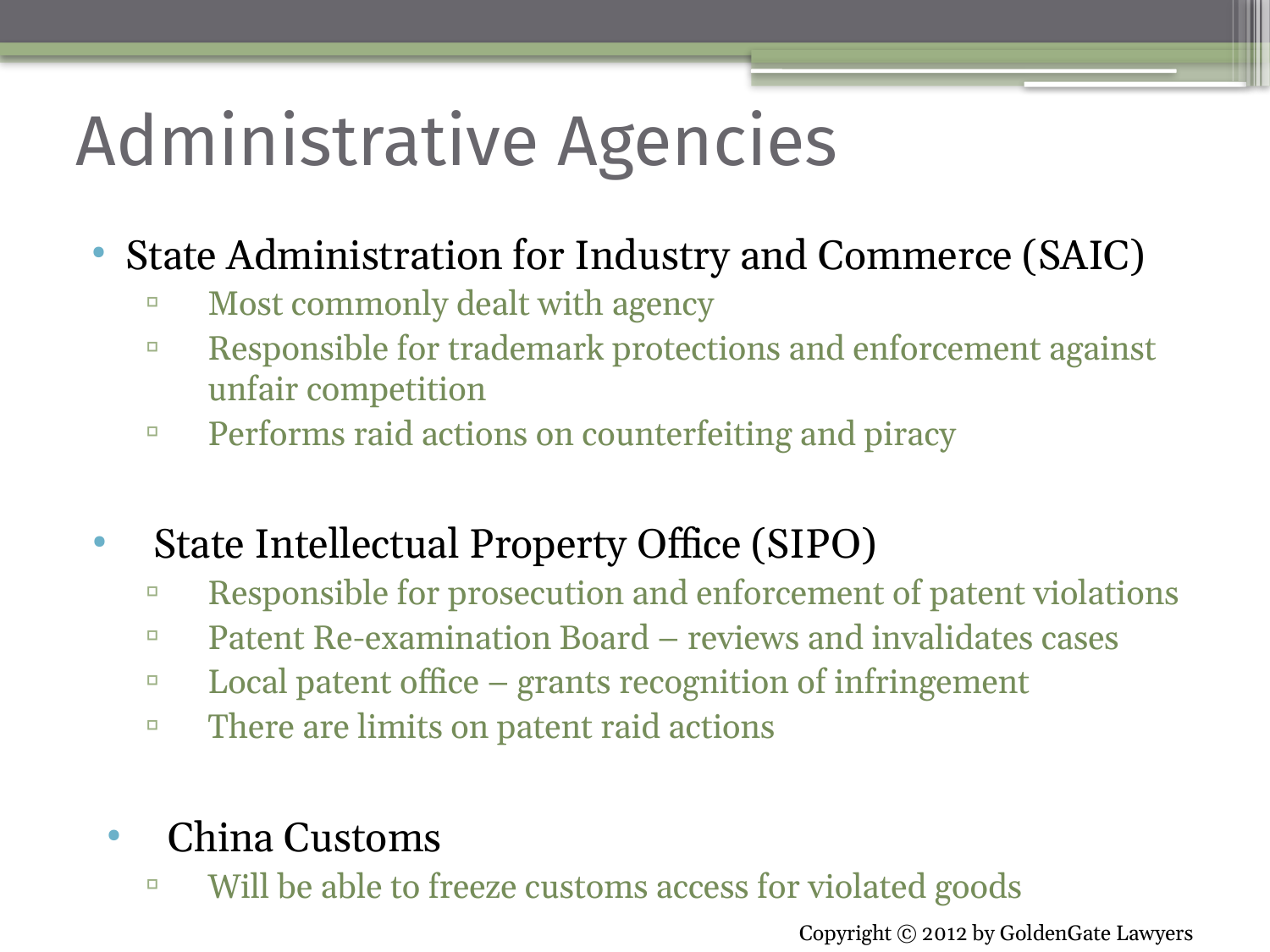

# Administrative Agencies
State Administration for Industry and Commerce (SAIC)
Most commonly dealt with agency
Responsible for trademark protections and enforcement against unfair competition
Performs raid actions on counterfeiting and piracy

State Intellectual Property Office (SIPO)
Responsible for prosecution and enforcement of patent violations
Patent Re-examination Board – reviews and invalidates cases
Local patent office – grants recognition of infringement
There are limits on patent raid actions

China Customs
Will be able to freeze customs access for violated goods

Copyright © 2012 by GoldenGate Lawyers